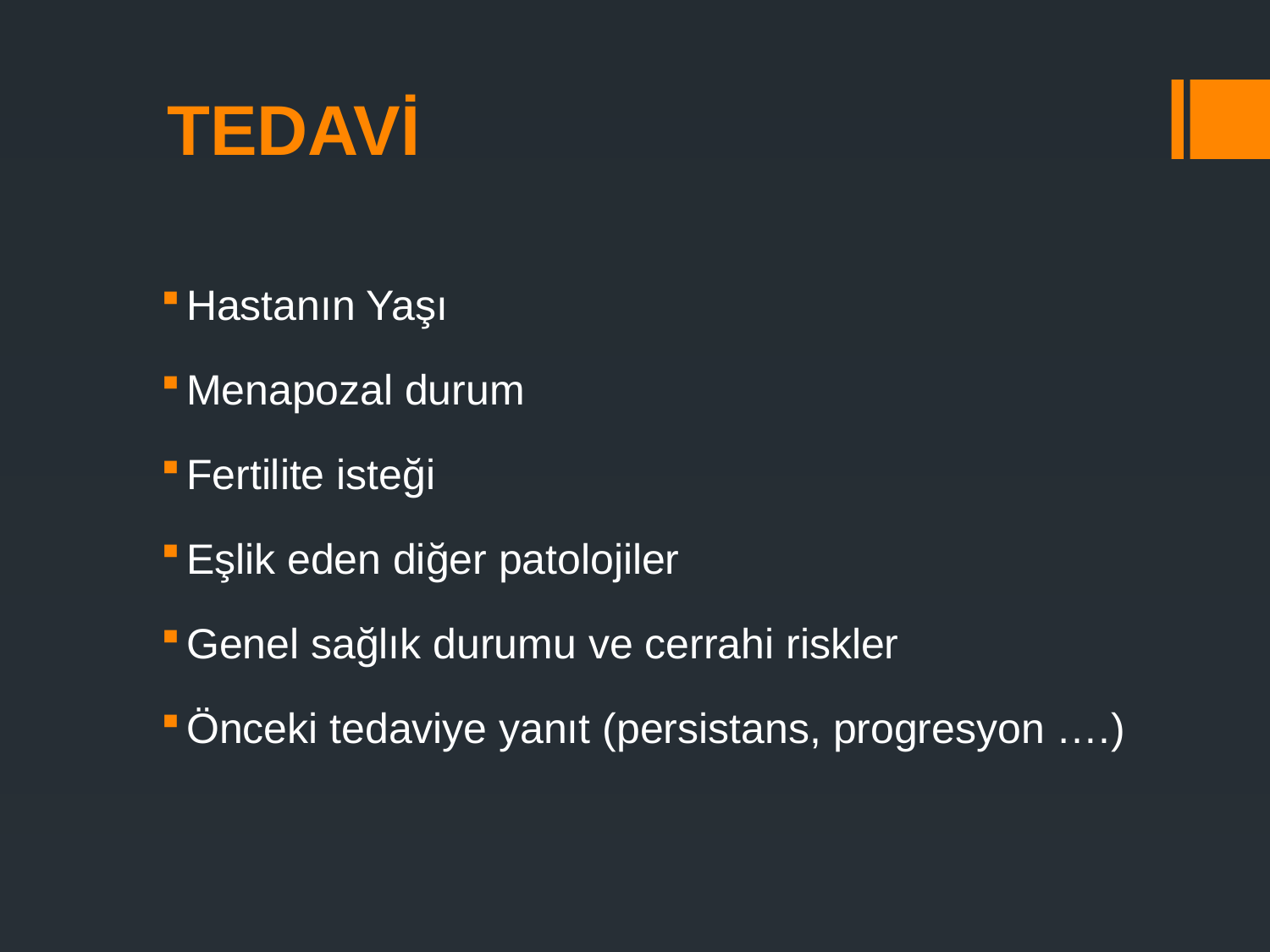

# TEDAVİ
Hastanın Yaşı
Menapozal durum
Fertilite isteği
Eşlik eden diğer patolojiler
Genel sağlık durumu ve cerrahi riskler
Önceki tedaviye yanıt (persistans, progresyon ….)